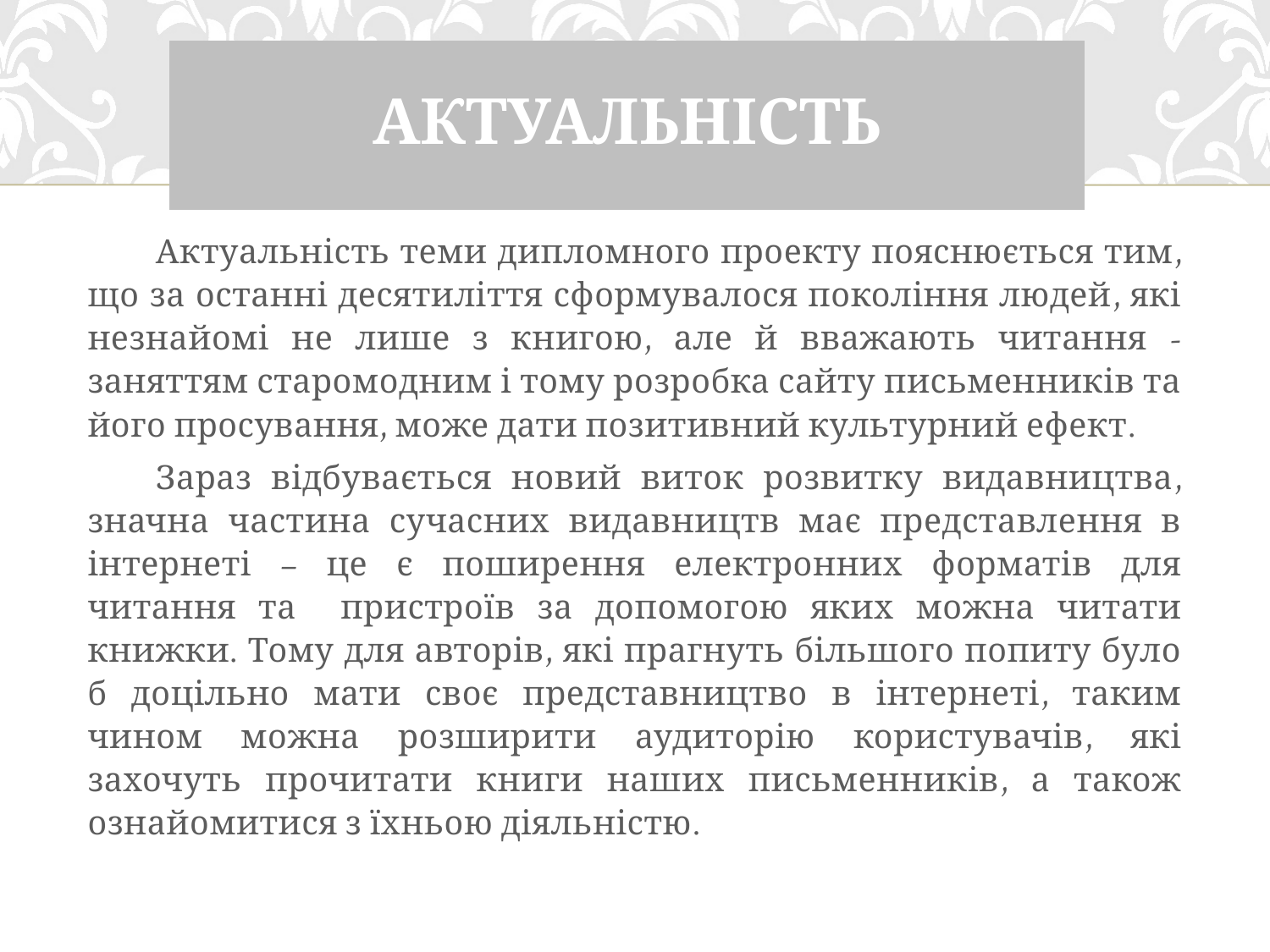

# Актуальність
Актуальність теми дипломного проекту пояснюється тим, що за останні десятиліття сформувалося покоління людей, які незнайомі не лише з книгою, але й вважають читання - заняттям старомодним і тому розробка сайту письменників та його просування, може дати позитивний культурний ефект.
Зараз відбувається новий виток розвитку видавництва, значна частина сучасних видавництв має представлення в інтернеті – це є поширення електронних форматів для читання та  пристроїв за допомогою яких можна читати книжки. Тому для авторів, які прагнуть більшого попиту було б доцільно мати своє представництво в інтернеті, таким чином можна розширити аудиторію користувачів, які захочуть прочитати книги наших письменників, а також ознайомитися з їхньою діяльністю.